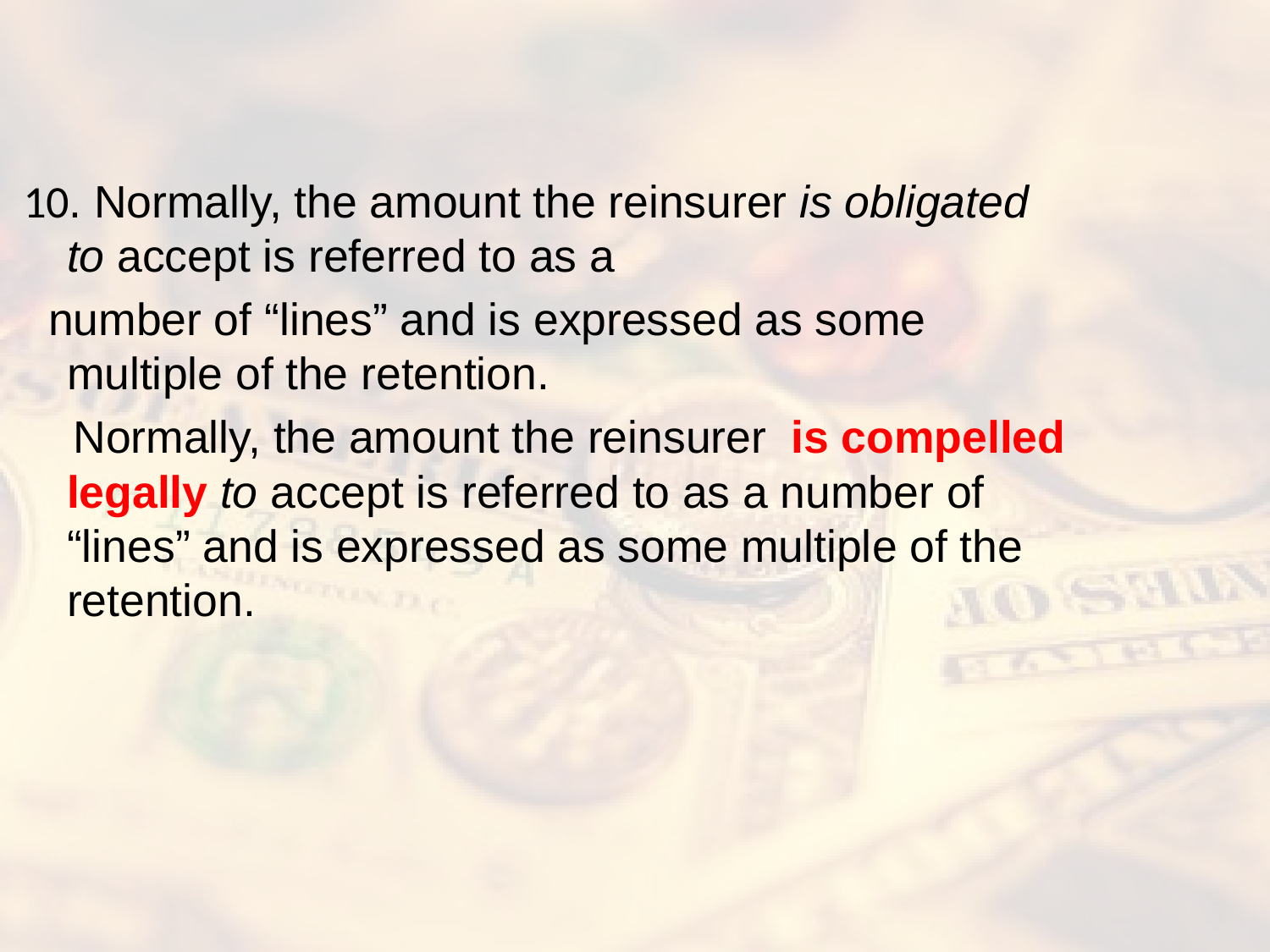

#
10. Normally, the amount the reinsurer is obligated to accept is referred to as a
  number of “lines” and is expressed as some multiple of the retention.
    Normally, the amount the reinsurer  is compelled legally to accept is referred to as a number of “lines” and is expressed as some multiple of the retention.